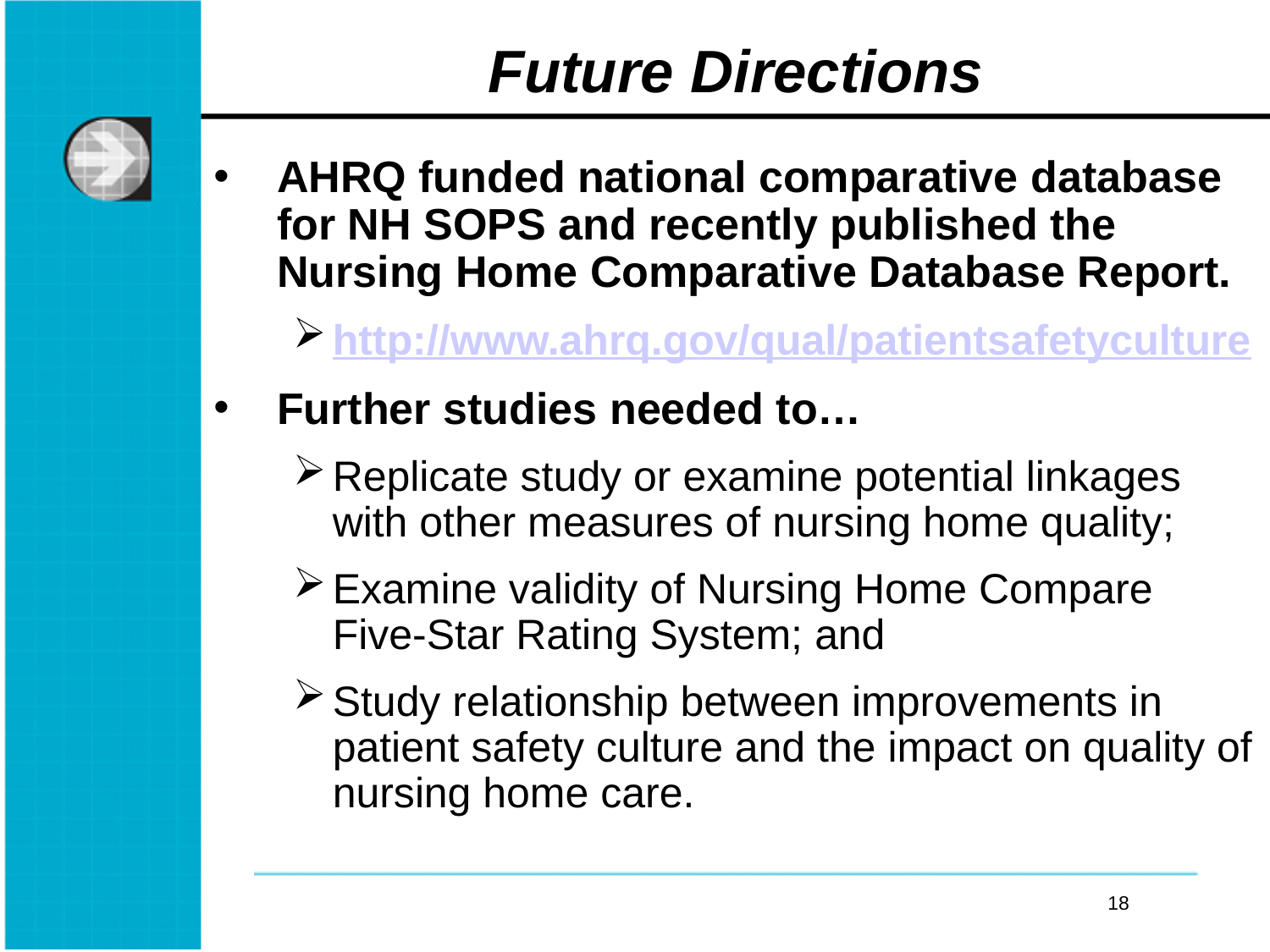

# Future Directions

AHRQ funded national comparative database for NH SOPS and recently published the Nursing Home Comparative Database Report.
http://www.ahrq.gov/qual/patientsafetyculture
Further studies needed to…
Replicate study or examine potential linkages with other measures of nursing home quality;
Examine validity of Nursing Home Compare Five-Star Rating System; and
Study relationship between improvements in patient safety culture and the impact on quality of nursing home care.